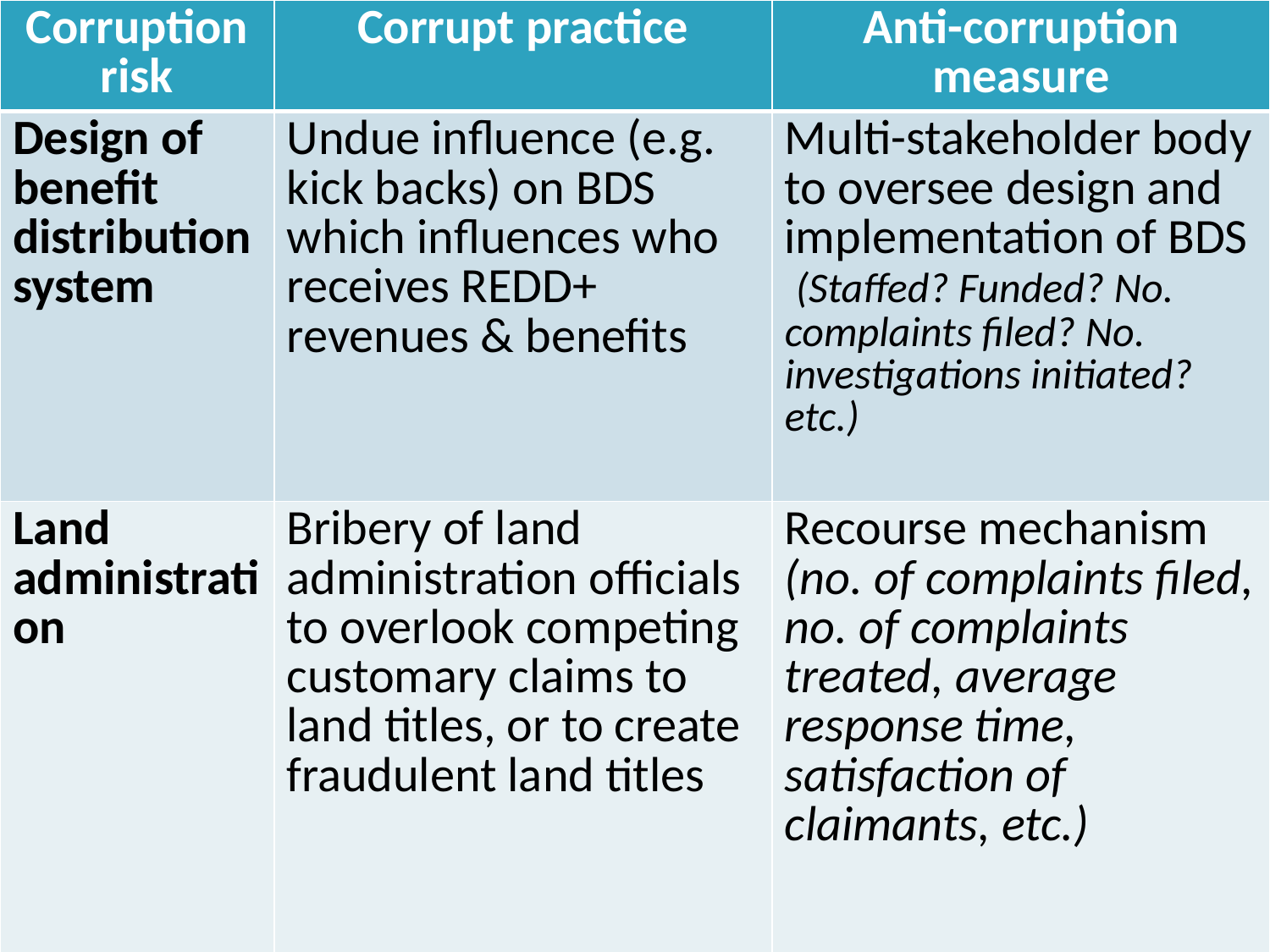

| Corruption risk | Corrupt practice | Anti-corruption measure |
| --- | --- | --- |
| Design of benefit distribution system | Undue influence (e.g. kick backs) on BDS which influences who receives REDD+ revenues & benefits | Multi-stakeholder body to oversee design and implementation of BDS (Staffed? Funded? No. complaints filed? No. investigations initiated? etc.) |
| Land administration | Bribery of land administration officials to overlook competing customary claims to land titles, or to create fraudulent land titles | Recourse mechanism (no. of complaints filed, no. of complaints treated, average response time, satisfaction of claimants, etc.) |